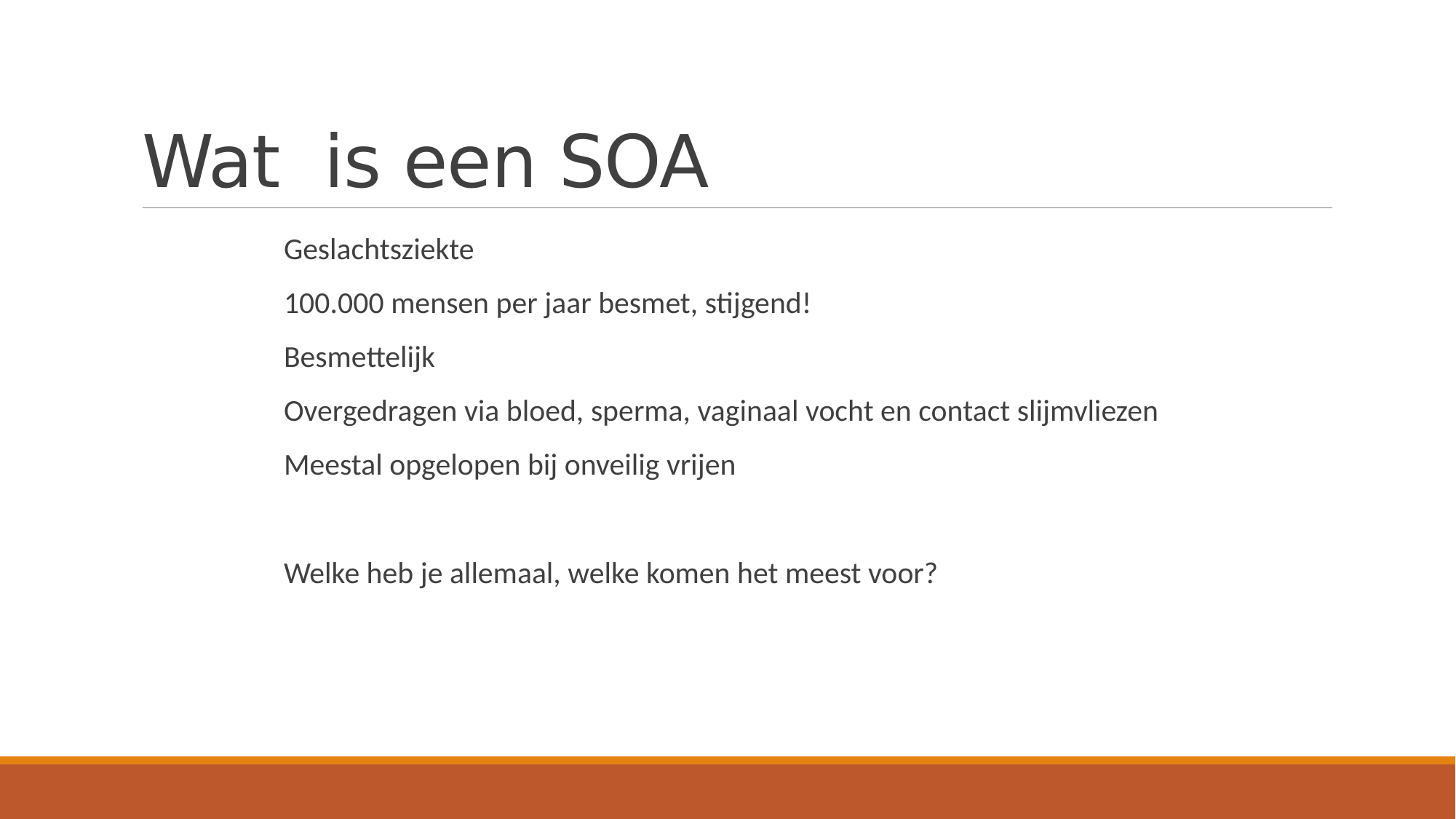

# Wat  is een SOA
Geslachtsziekte
100.000 mensen per jaar besmet, stijgend!
Besmettelijk
Overgedragen via bloed, sperma, vaginaal vocht en contact slijmvliezen
Meestal opgelopen bij onveilig vrijen

Welke heb je allemaal, welke komen het meest voor?